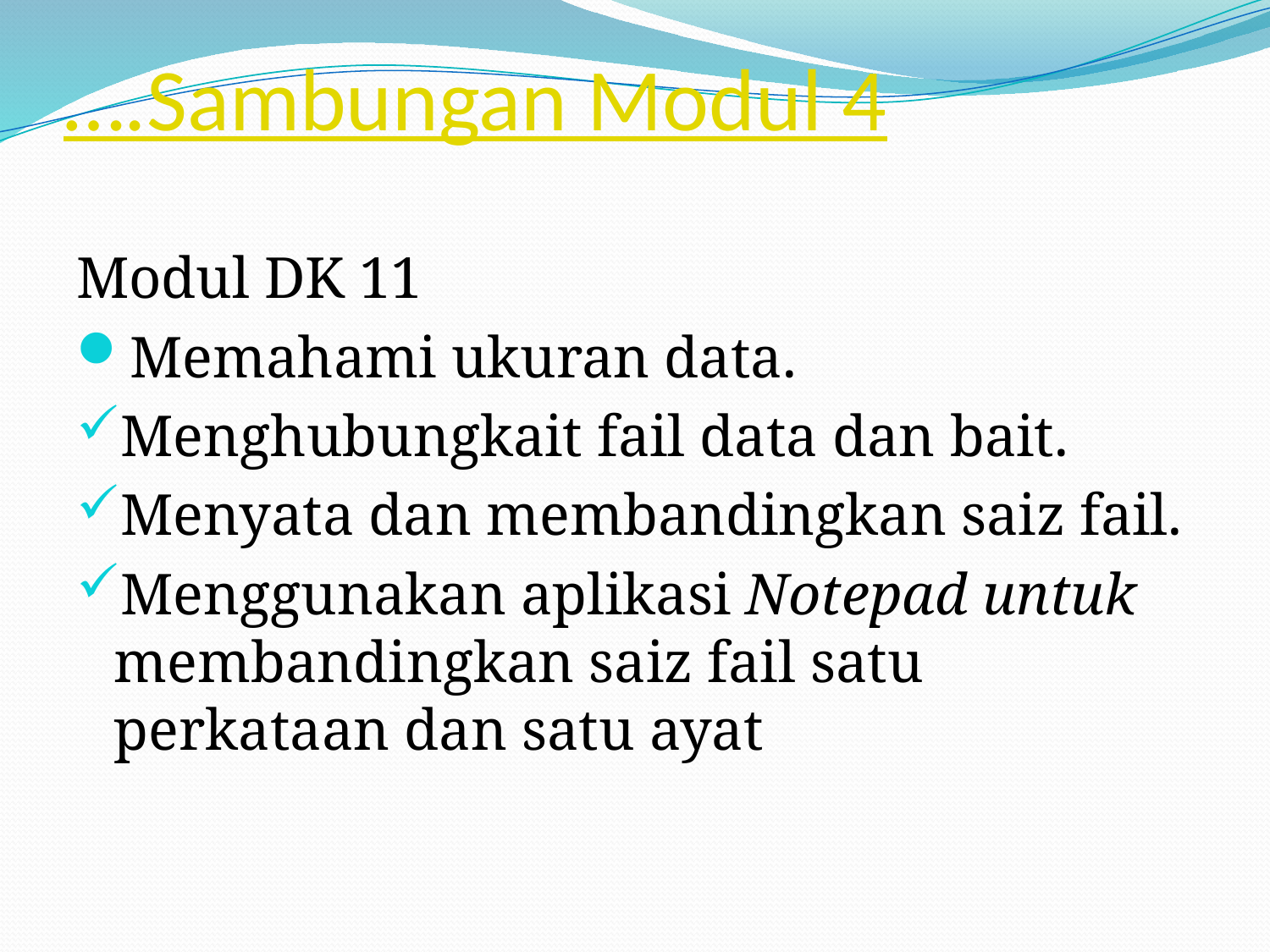

# ….Sambungan Modul 4

Modul DK 11
Memahami ukuran data.
Menghubungkait fail data dan bait.
Menyata dan membandingkan saiz fail.
Menggunakan aplikasi Notepad untuk membandingkan saiz fail satu perkataan dan satu ayat